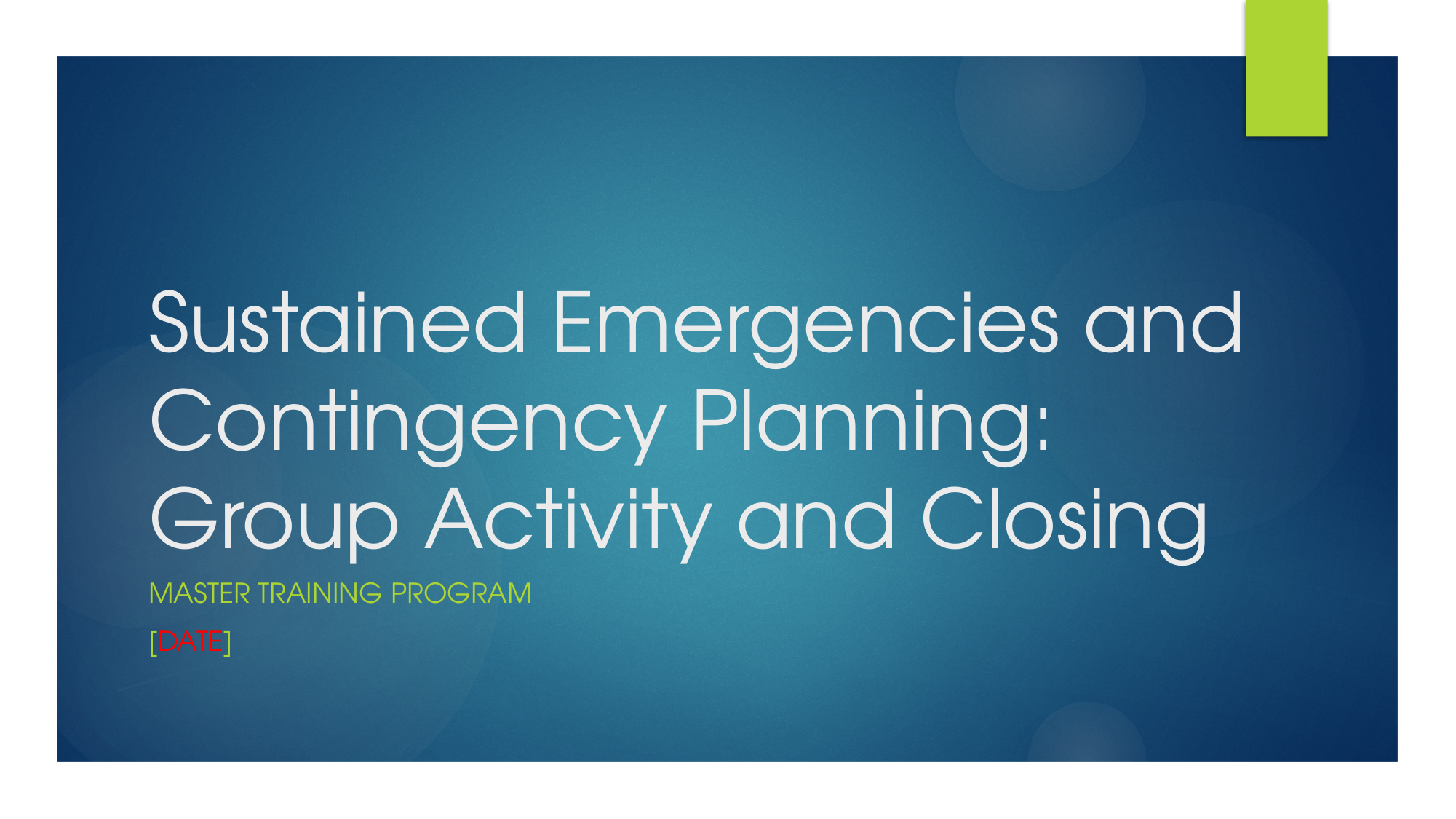

# Sustained Emergencies and Contingency Planning: Group Activity and Closing
Master Training Program
[date]